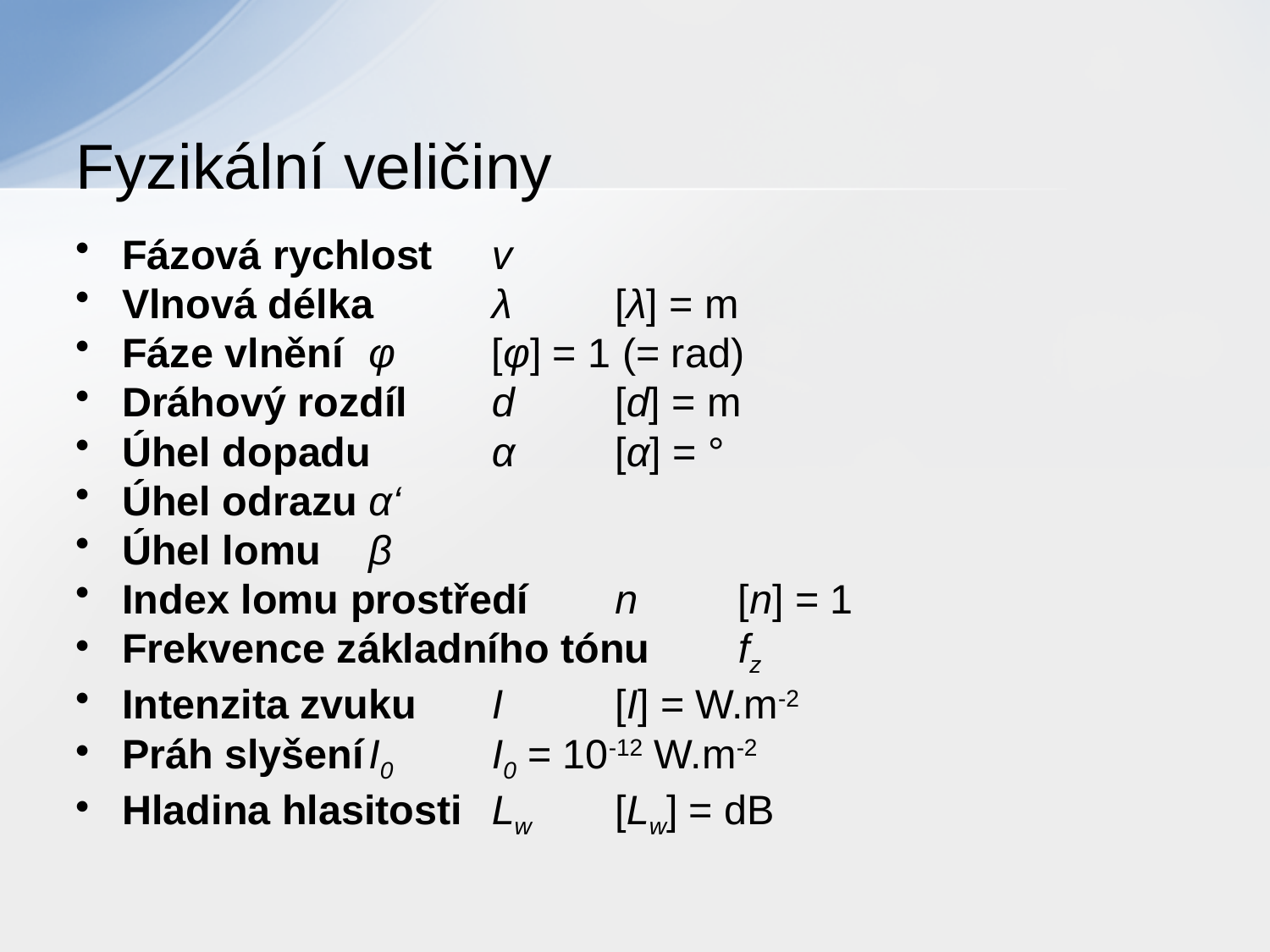

# Fyzikální veličiny
Fázová rychlost			v
Vlnová délka			λ	[λ] = m
Fáze vlnění			φ	[φ] = 1 (= rad)
Dráhový rozdíl			d	[d] = m
Úhel dopadu			α	[α] = °
Úhel odrazu			α‘
Úhel lomu				β
Index lomu prostředí		n	[n] = 1
Frekvence základního tónu	fz
Intenzita zvuku			I	[I] = W.m-2
Práh slyšení			I0	I0 = 10-12 W.m-2
Hladina hlasitosti		Lw	[Lw] = dB